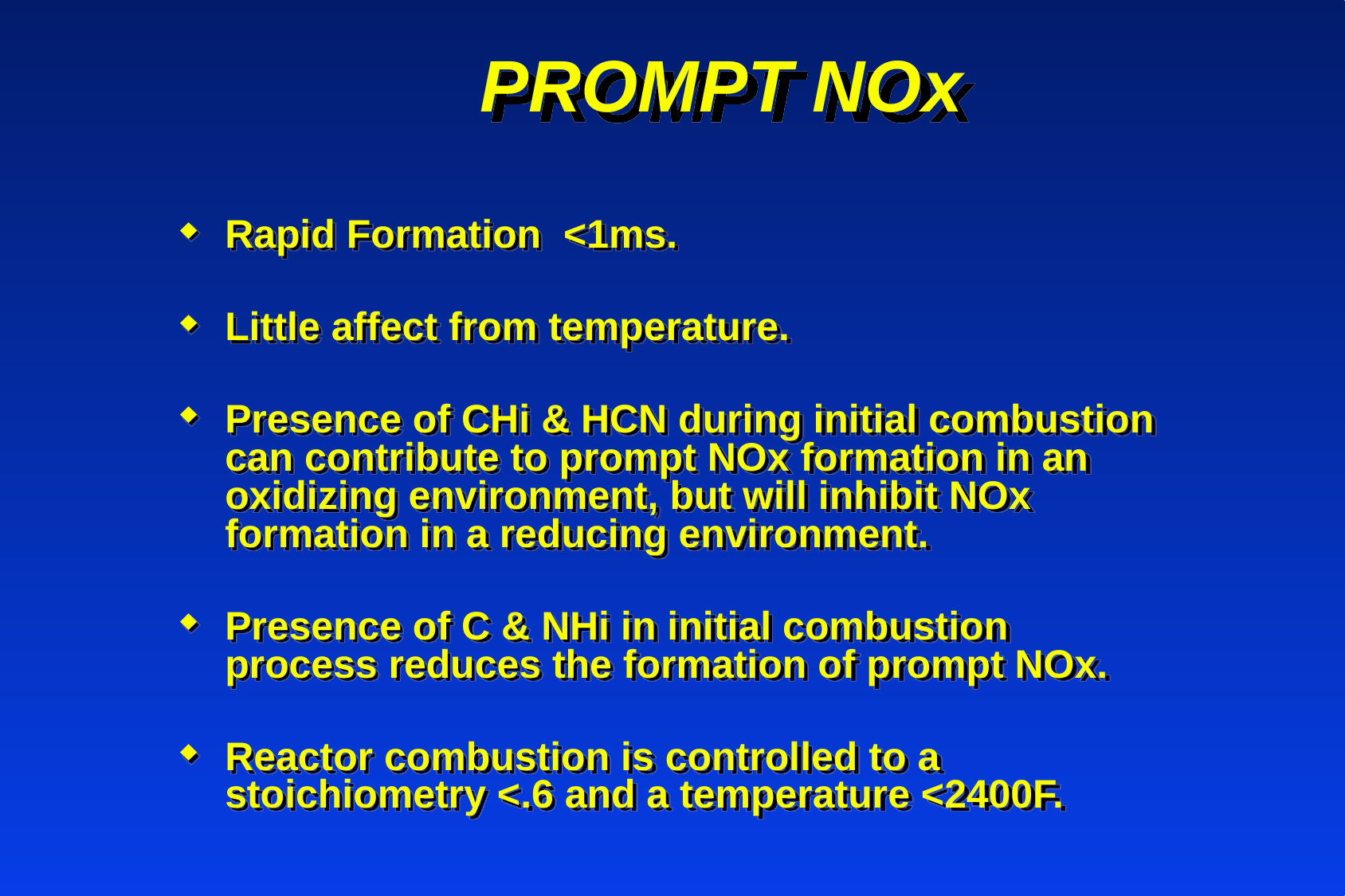

# PROMPT NOx
Rapid Formation  <1ms.

Little affect from temperature.

Presence of CHi & HCN during initial combustion can contribute to prompt NOx formation in an oxidizing environment, but will inhibit NOx formation in a reducing environment.

Presence of C & NHi in initial combustion process reduces the formation of prompt NOx.

Reactor combustion is controlled to a stoichiometry <.6 and a temperature <2400F.